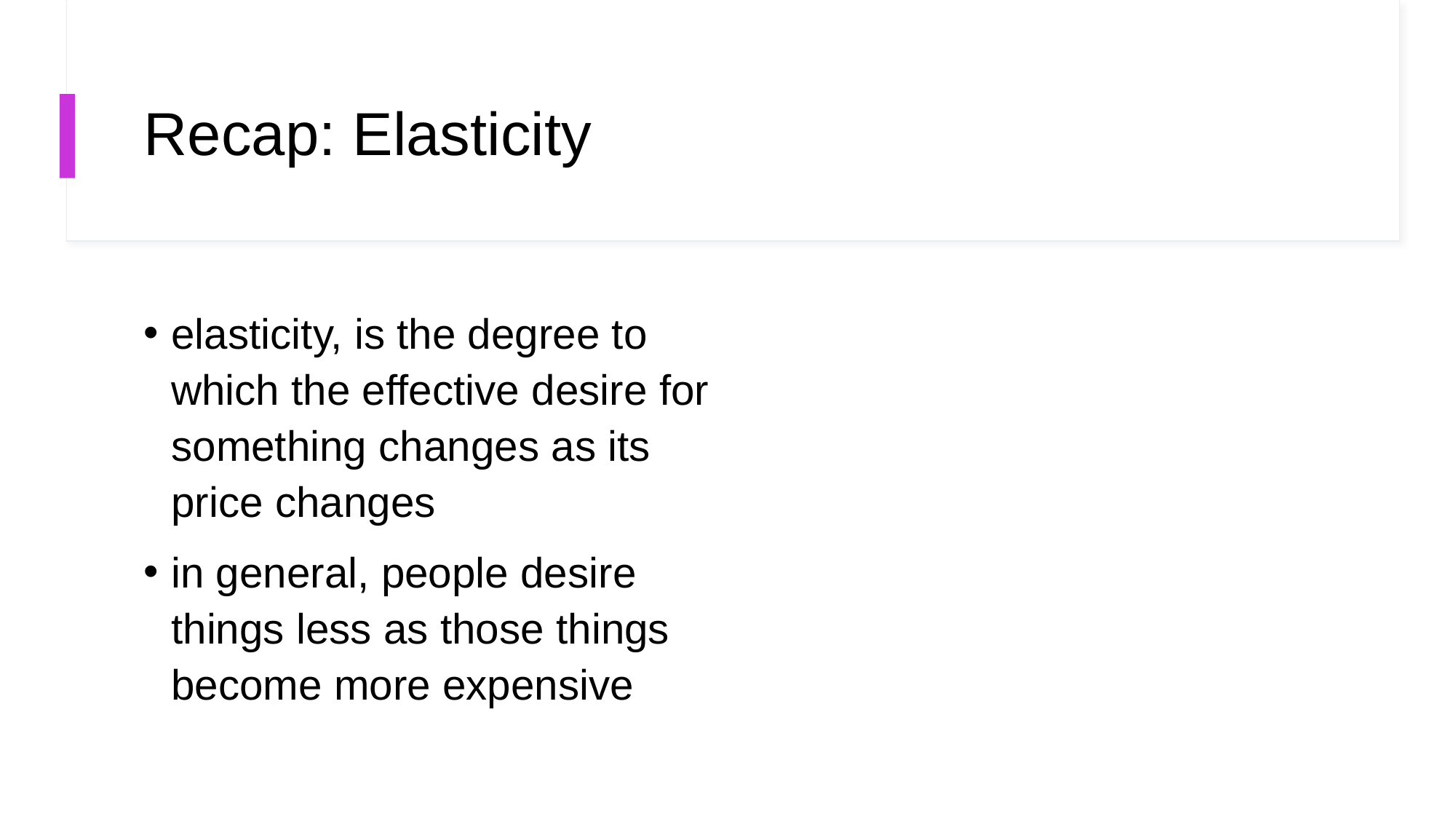

# Recap: Elasticity
elasticity, is the degree to which the effective desire for something changes as its price changes
in general, people desire things less as those things become more expensive